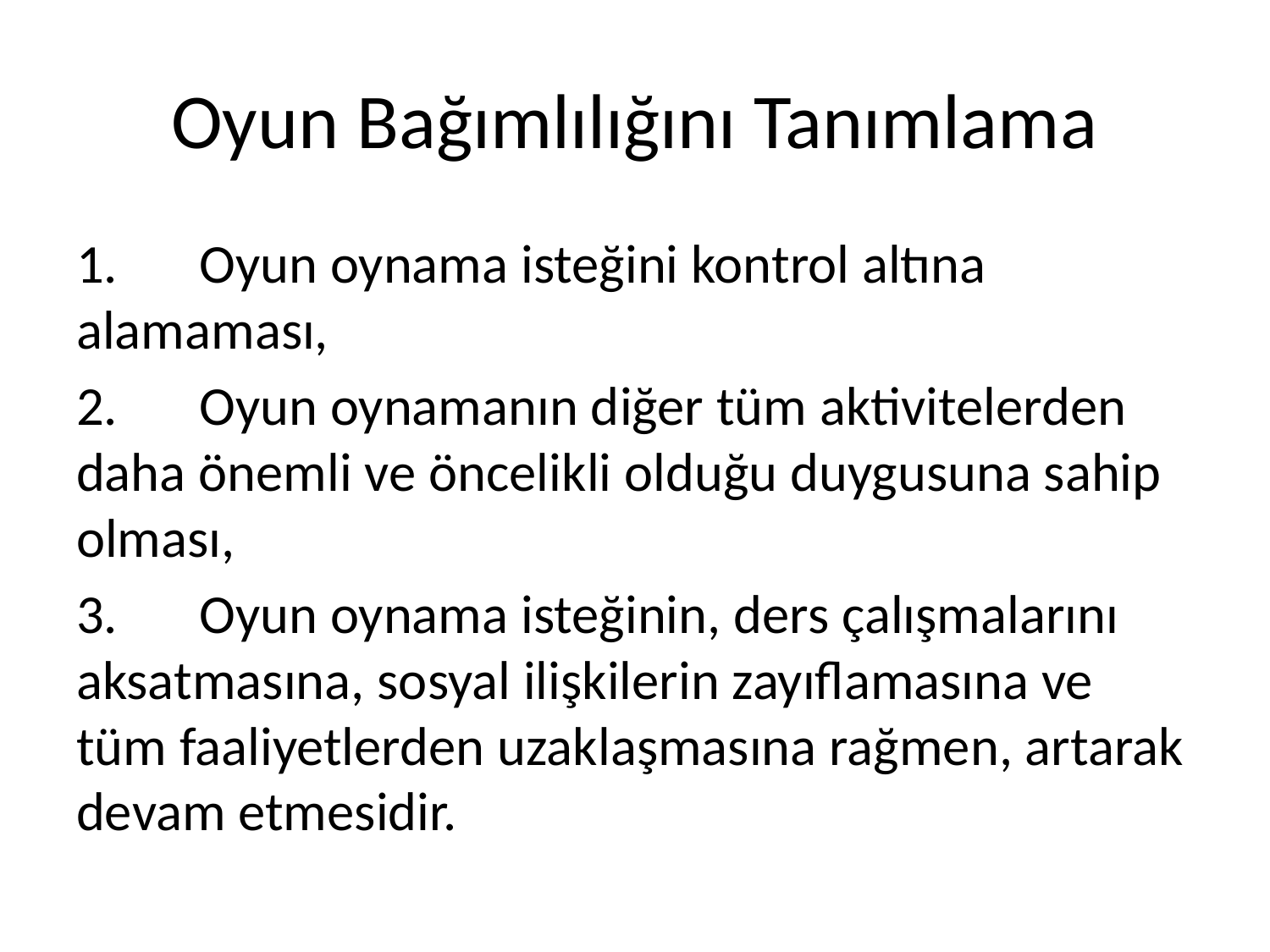

# Oyun Bağımlılığını Tanımlama
1.	Oyun oynama isteğini kontrol altına alamaması,
2.	Oyun oynamanın diğer tüm aktivitelerden daha önemli ve öncelikli olduğu duygusuna sahip olması,
3.	Oyun oynama isteğinin, ders çalışmalarını aksatmasına, sosyal ilişkilerin zayıflamasına ve tüm faaliyetlerden uzaklaşmasına rağmen, artarak devam etmesidir.